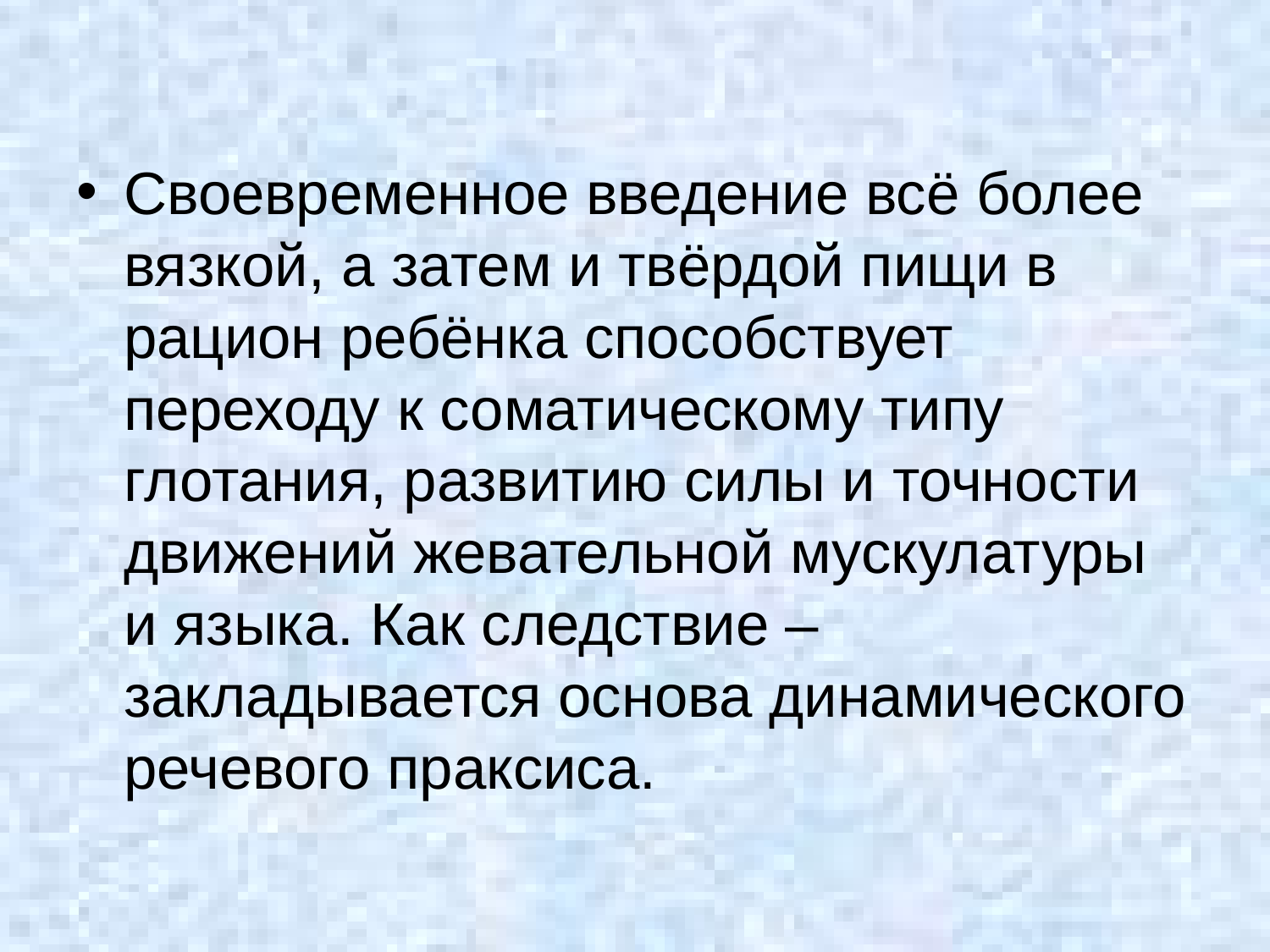

#
Своевременное введение всё более вязкой, а затем и твёрдой пищи в рацион ребёнка способствует переходу к соматическому типу глотания, развитию силы и точности движений жевательной мускулатуры и языка. Как следствие – закладывается основа динамического речевого праксиса.